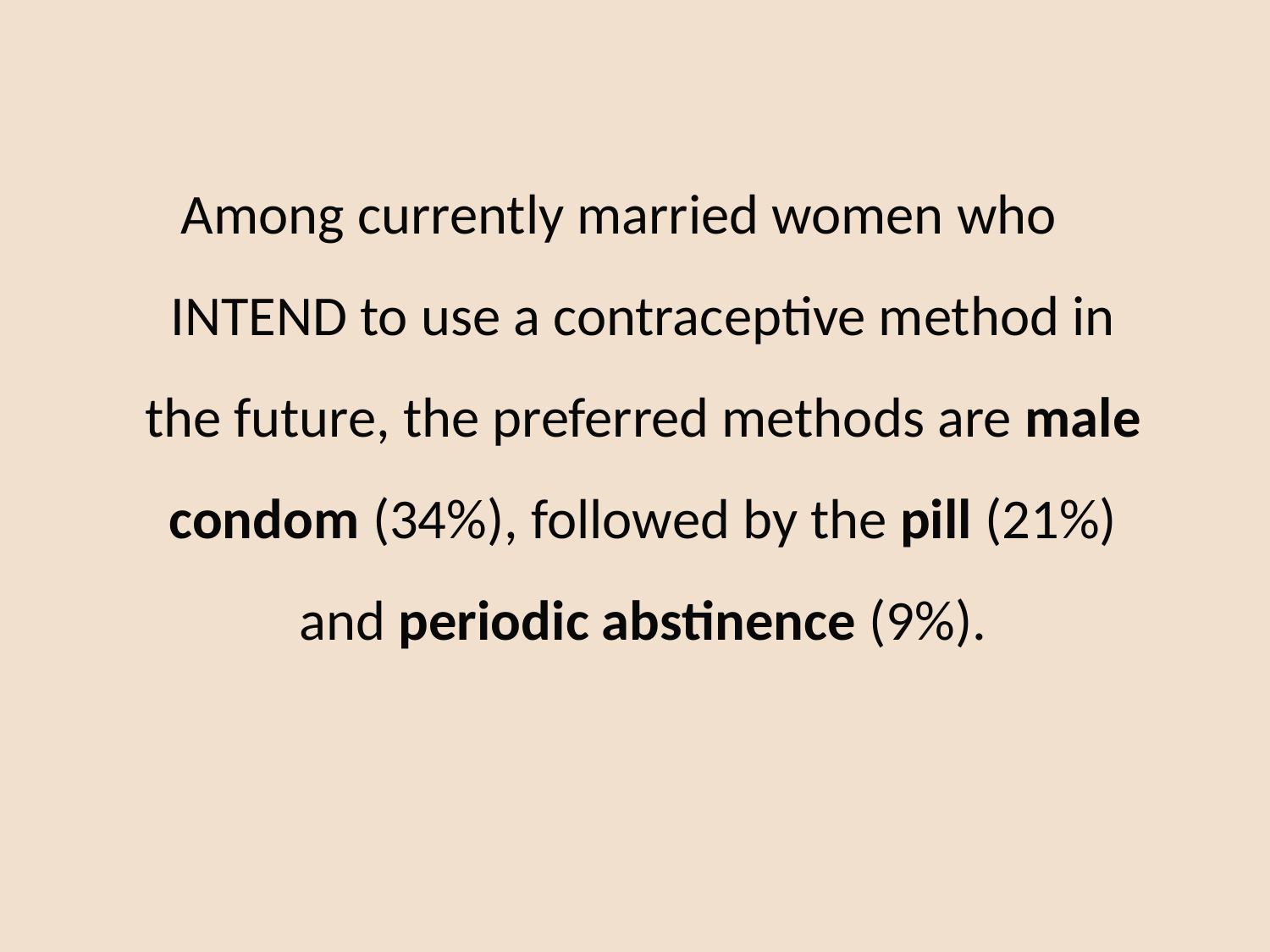

Among currently married women who INTEND to use a contraceptive method in the future, the preferred methods are male condom (34%), followed by the pill (21%) and periodic abstinence (9%).